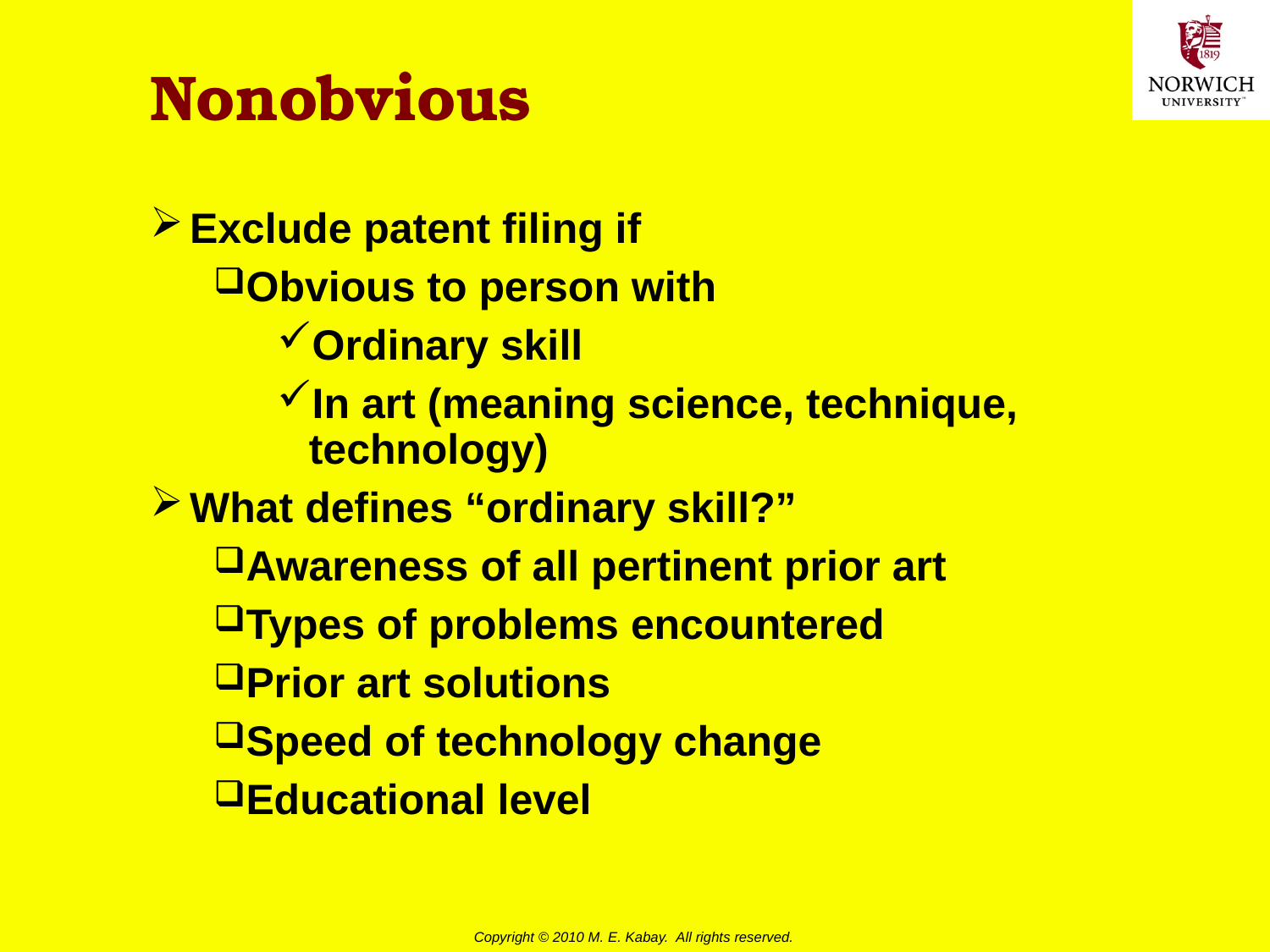

# Nonobvious
Exclude patent filing if
Obvious to person with
Ordinary skill
In art (meaning science, technique, technology)
What defines “ordinary skill?”
Awareness of all pertinent prior art
Types of problems encountered
Prior art solutions
Speed of technology change
Educational level